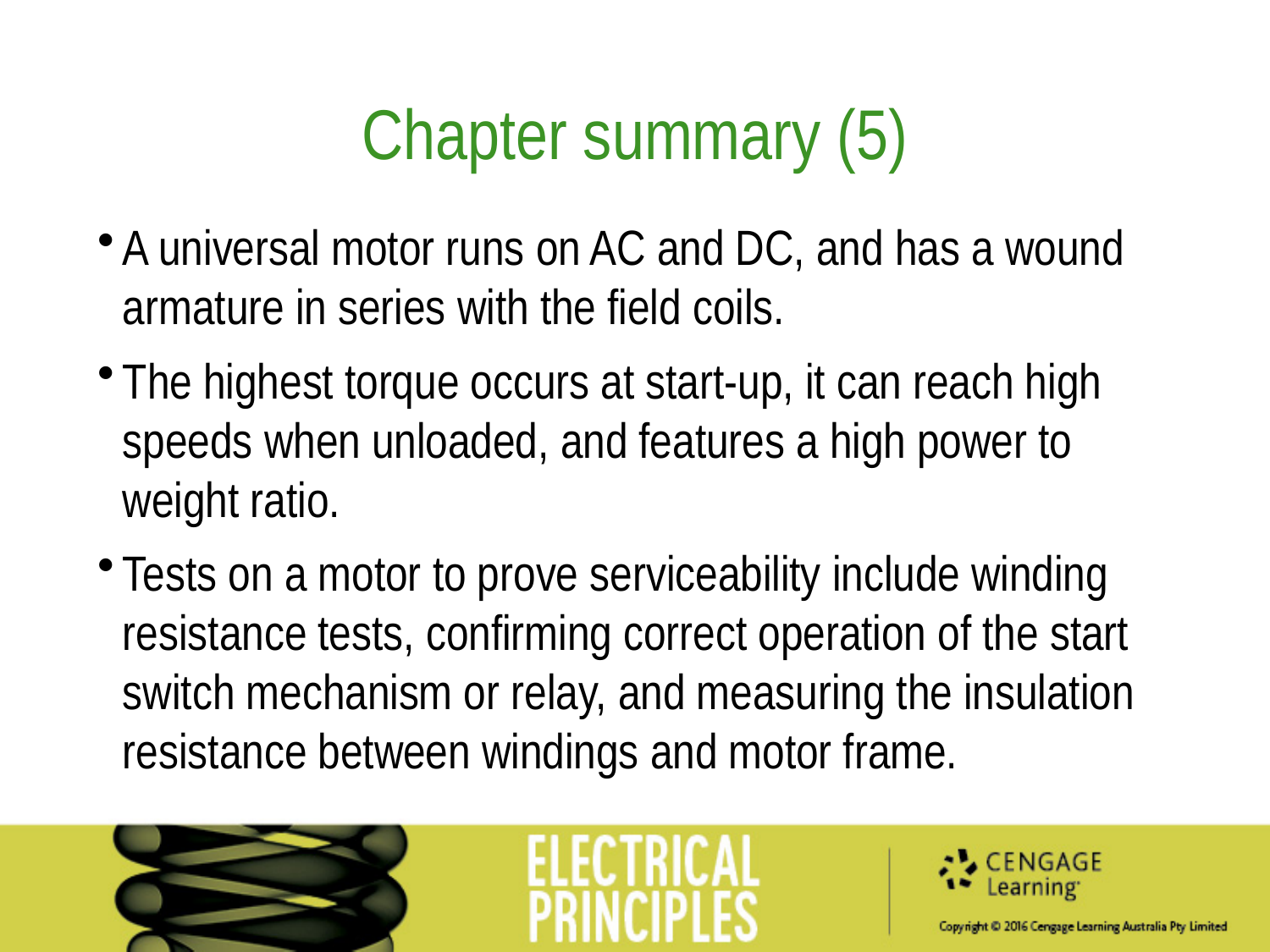

# Chapter summary (5)

A universal motor runs on AC and DC, and has a wound armature in series with the field coils.
The highest torque occurs at start-up, it can reach high speeds when unloaded, and features a high power to weight ratio.
Tests on a motor to prove serviceability include winding resistance tests, confirming correct operation of the start switch mechanism or relay, and measuring the insulation resistance between windings and motor frame.